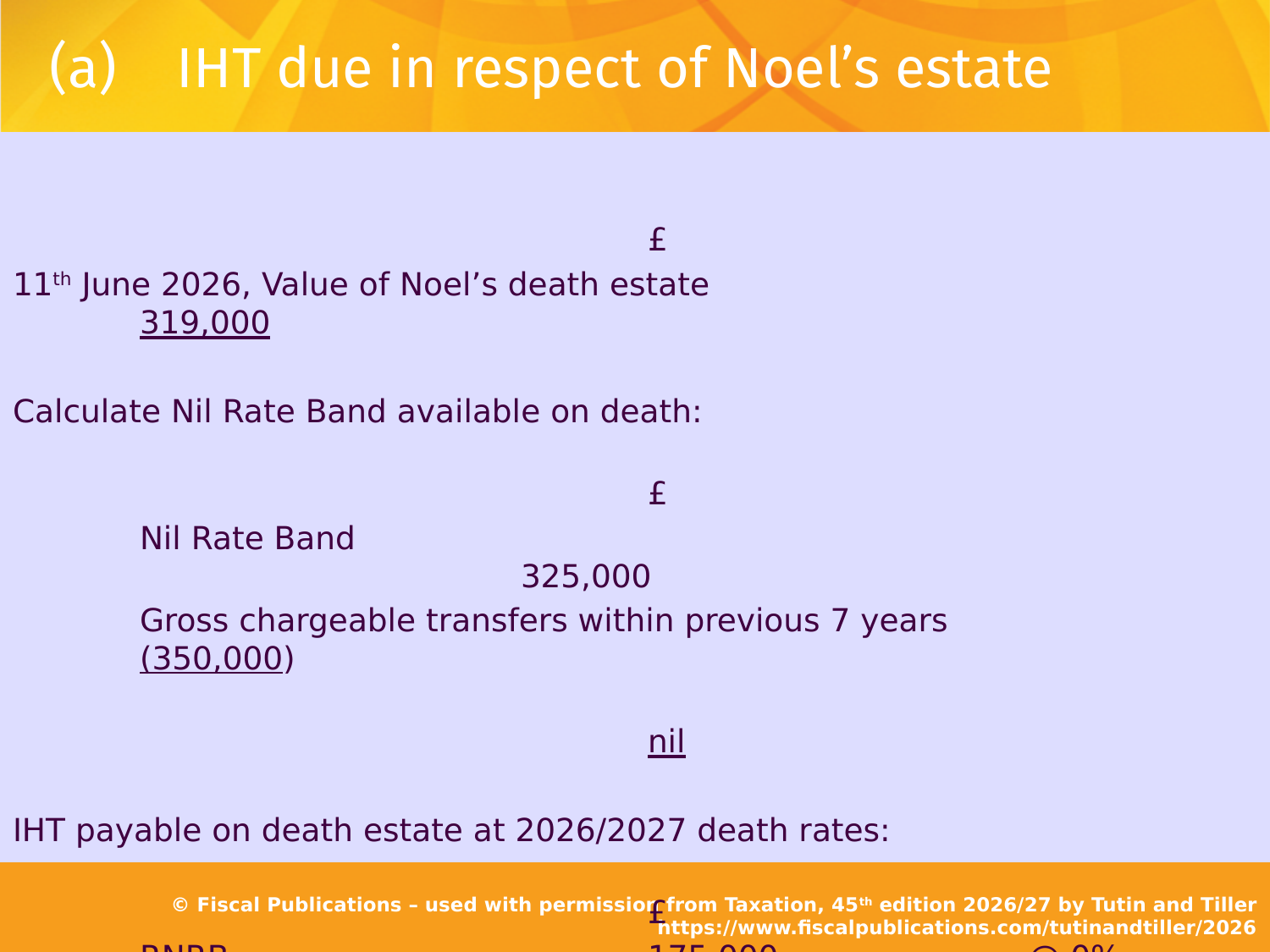

# (a)	IHT due in respect of Noel’s estate

														£
11th June 2026, Value of Noel’s death estate					319,000

Calculate Nil Rate Band available on death:
														£
	Nil Rate Band											325,000
	Gross chargeable transfers within previous 7 years			(350,000)
														nil

IHT payable on death estate at 2026/2027 death rates:
														£
	RNRB				175,000		@ 0% =					-
	remaining				144,000		@ 40% =					57,600
	Death estate Inheritance Tax							57,600